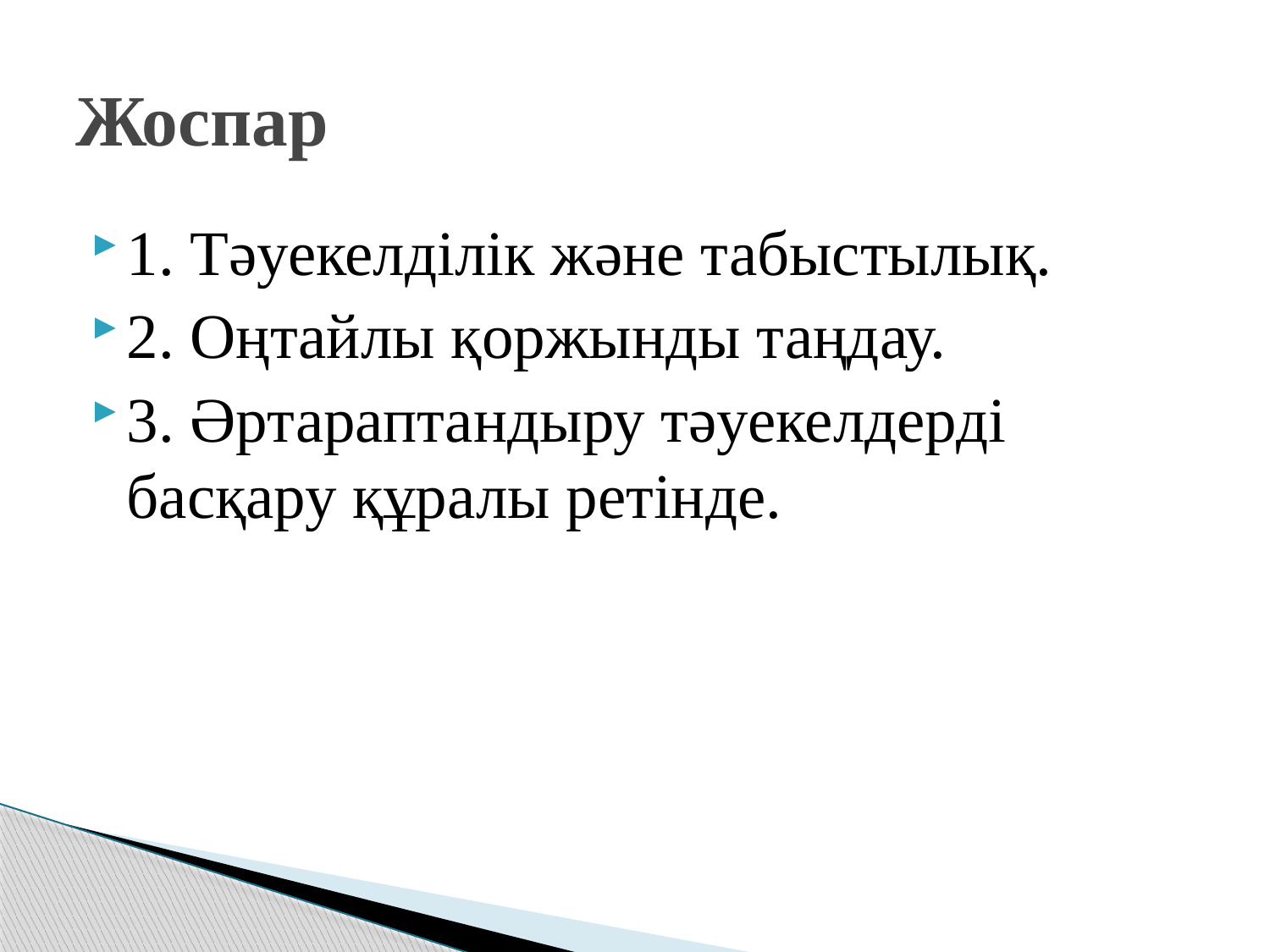

# Жоспар
1. Тәуекелділік және табыстылық.
2. Оңтайлы қоржынды таңдау.
3. Әртараптандыру тәуекелдерді басқару құралы ретінде.